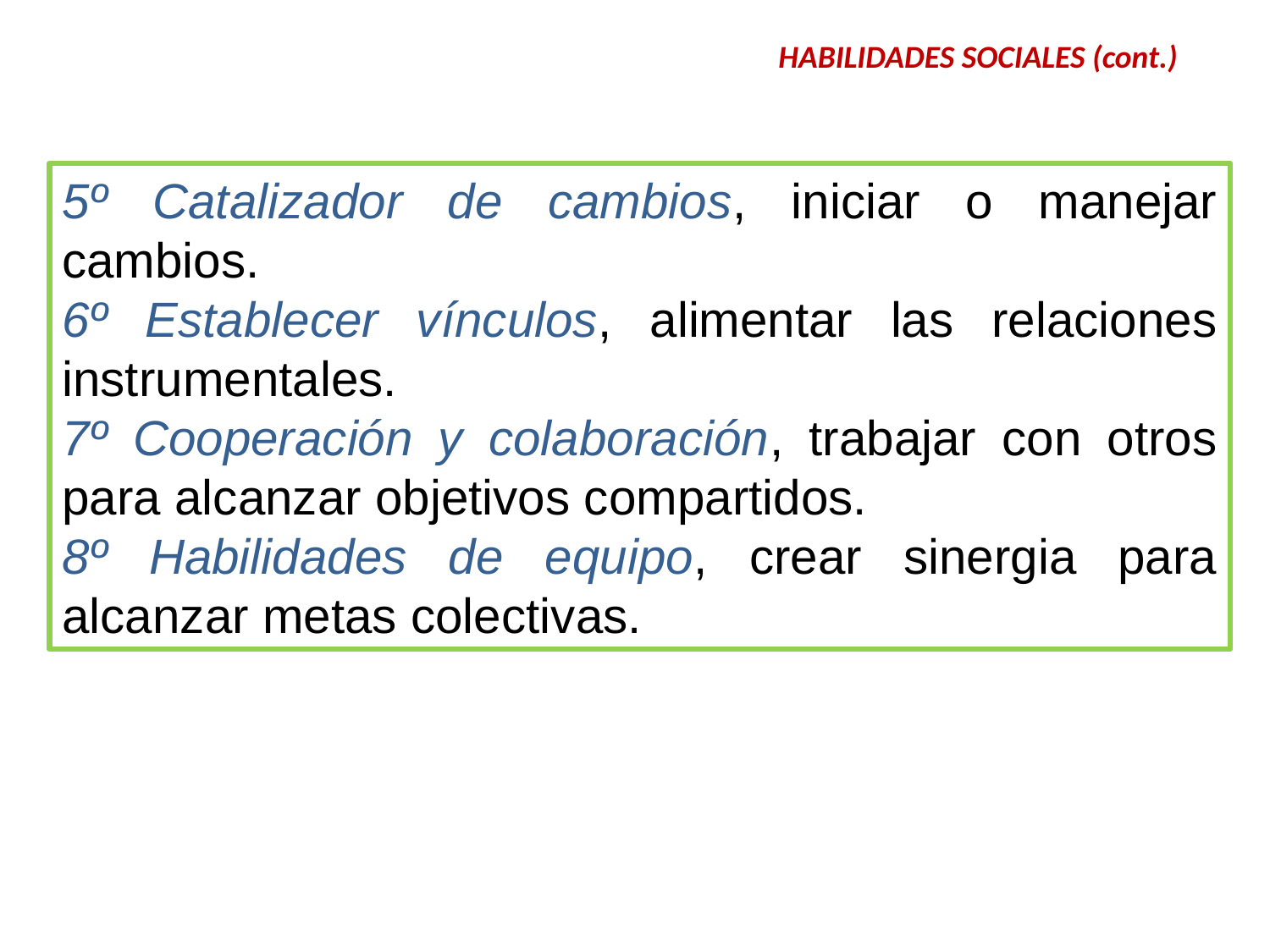

HABILIDADES SOCIALES (cont.)
5º Catalizador de cambios, iniciar o manejar cambios.
6º Establecer vínculos, alimentar las relaciones instrumentales.
7º Cooperación y colaboración, trabajar con otros para alcanzar objetivos compartidos.
8º Habilidades de equipo, crear sinergia para alcanzar metas colectivas.